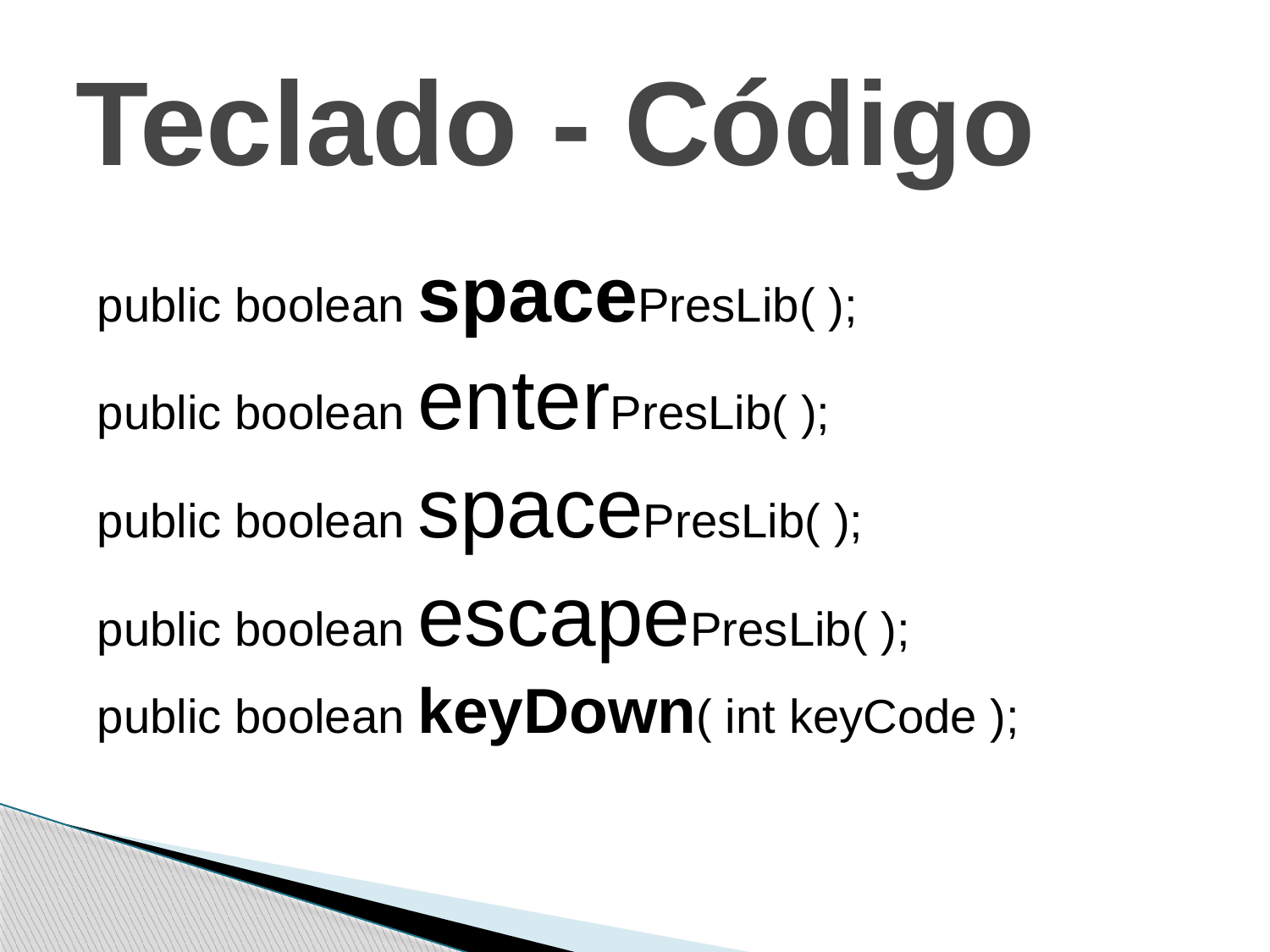

# Teclado - Código
public boolean spacePresLib( );
public boolean enterPresLib( );
public boolean spacePresLib( );
public boolean escapePresLib( );
public boolean keyDown( int keyCode );